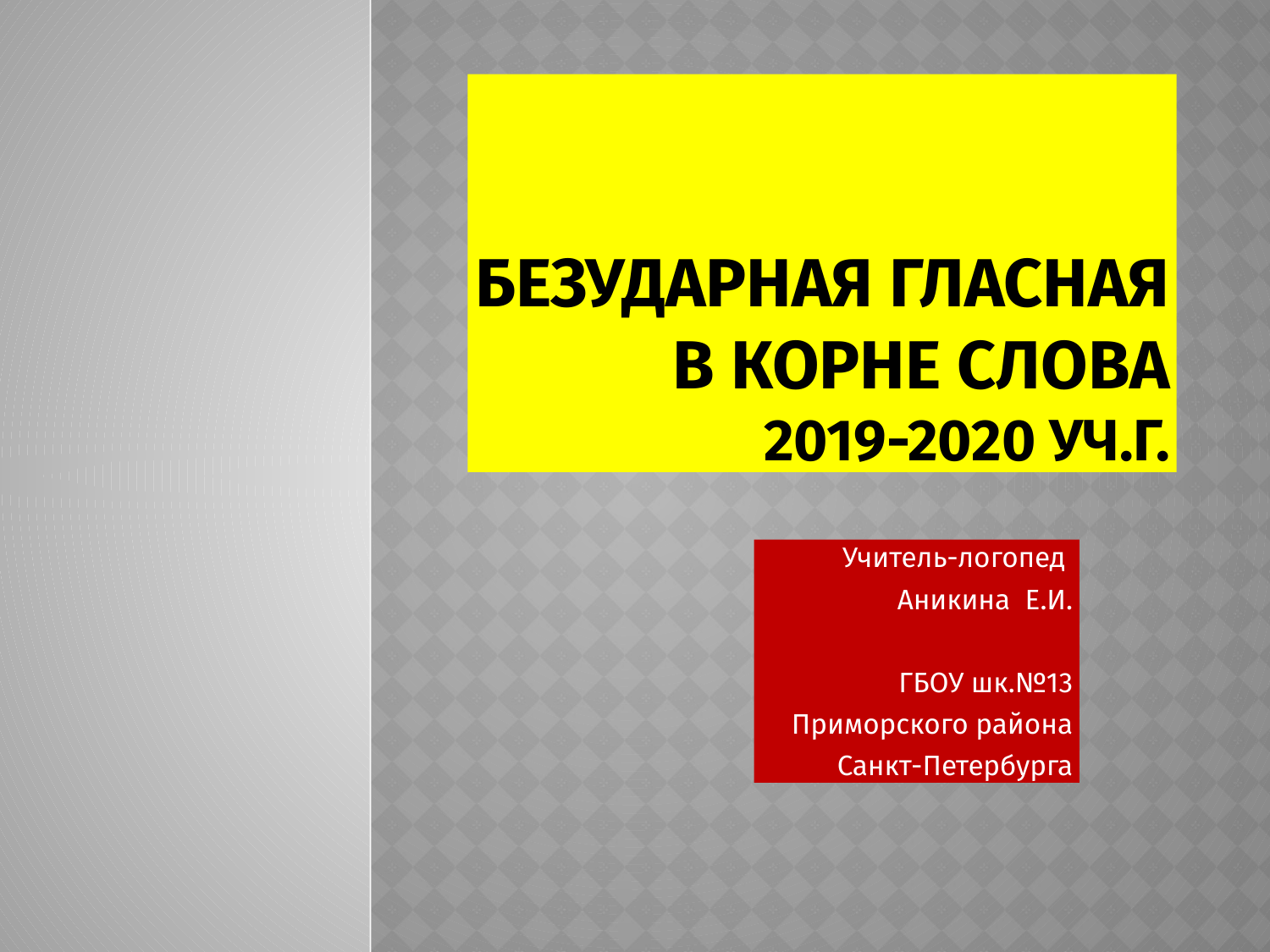

# Безударная гласная в корне слова 2019-2020 уч.г.
Учитель-логопед
Аникина  Е.И.

ГБОУ шк.№13
Приморского района
Санкт-Петербурга